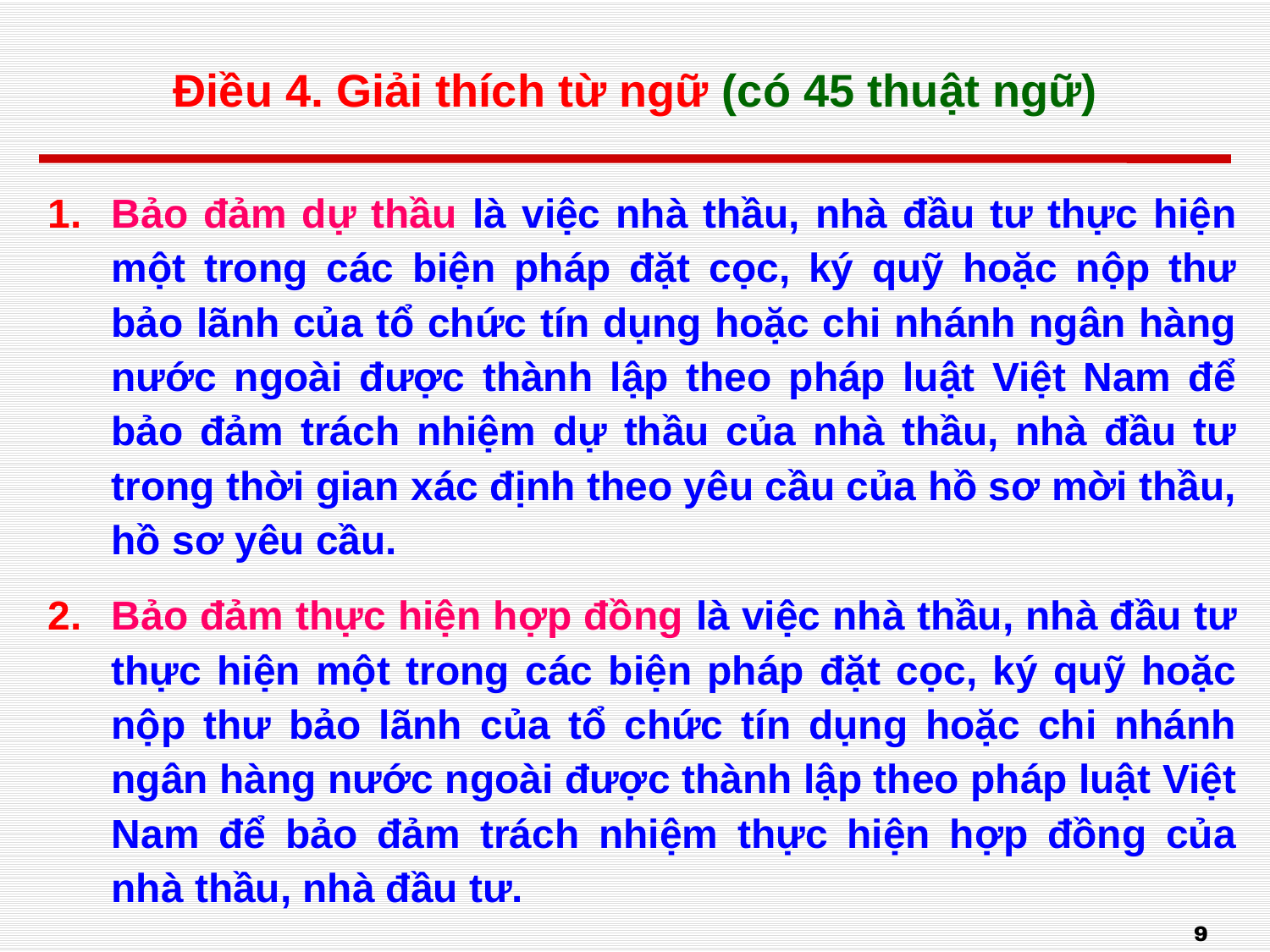

# Điều 4. Giải thích từ ngữ (có 45 thuật ngữ)
Bảo đảm dự thầu là việc nhà thầu, nhà đầu tư thực hiện một trong các biện pháp đặt cọc, ký quỹ hoặc nộp thư bảo lãnh của tổ chức tín dụng hoặc chi nhánh ngân hàng nước ngoài được thành lập theo pháp luật Việt Nam để bảo đảm trách nhiệm dự thầu của nhà thầu, nhà đầu tư trong thời gian xác định theo yêu cầu của hồ sơ mời thầu, hồ sơ yêu cầu.
Bảo đảm thực hiện hợp đồng là việc nhà thầu, nhà đầu tư thực hiện một trong các biện pháp đặt cọc, ký quỹ hoặc nộp thư bảo lãnh của tổ chức tín dụng hoặc chi nhánh ngân hàng nước ngoài được thành lập theo pháp luật Việt Nam để bảo đảm trách nhiệm thực hiện hợp đồng của nhà thầu, nhà đầu tư.